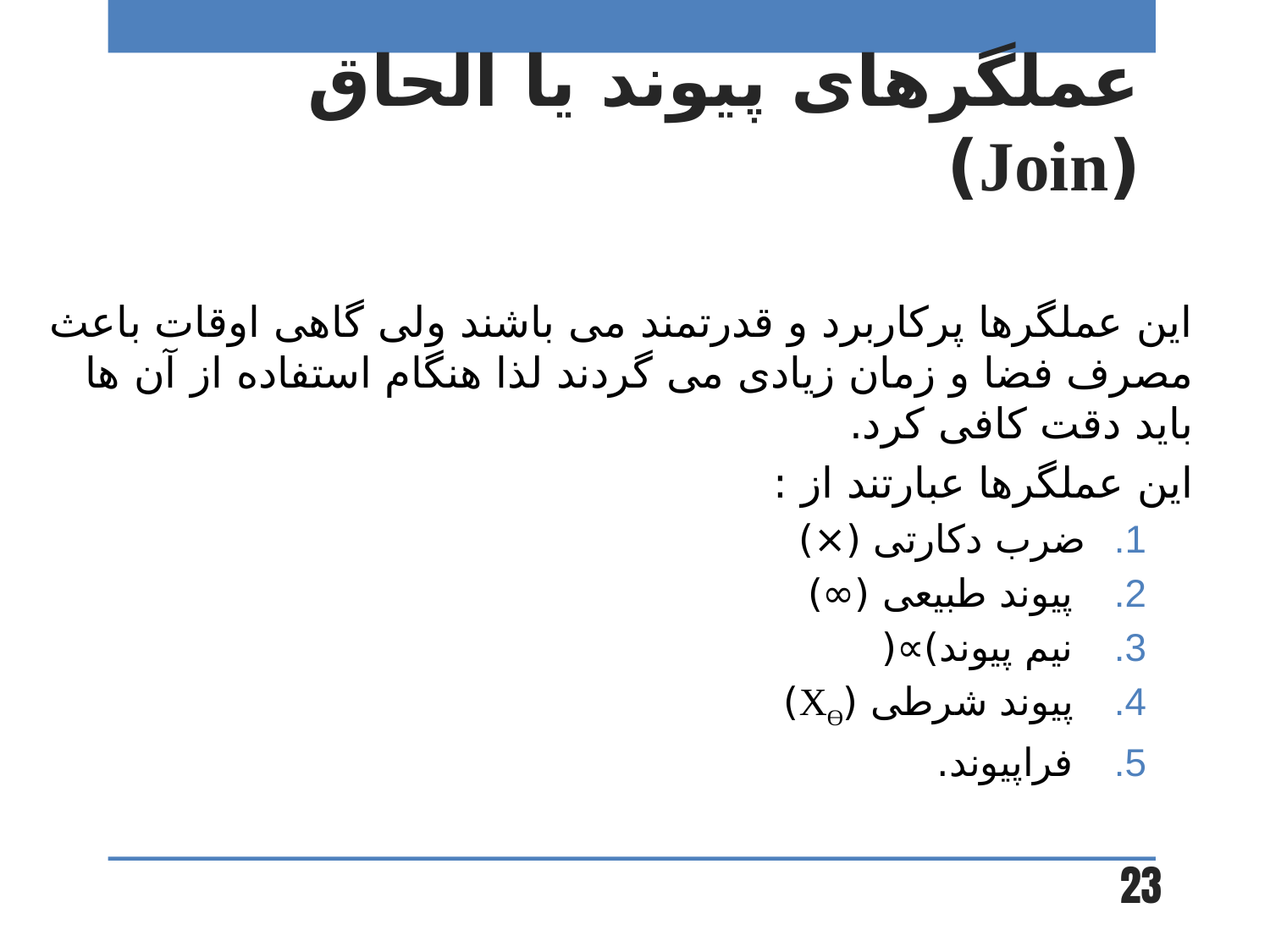

# عملگرهای پیوند یا الحاق (Join)
این عملگرها پرکاربرد و قدرتمند می باشند ولی گاهی اوقات باعث مصرف فضا و زمان زیادی می گردند لذا هنگام استفاده از آن ها باید دقت کافی کرد.
این عملگرها عبارتند از :
ضرب دکارتی (×)
 پیوند طبیعی (∞)
 نیم پیوند)∝(
 پیوند شرطی (XӨ)
 فراپیوند.
23